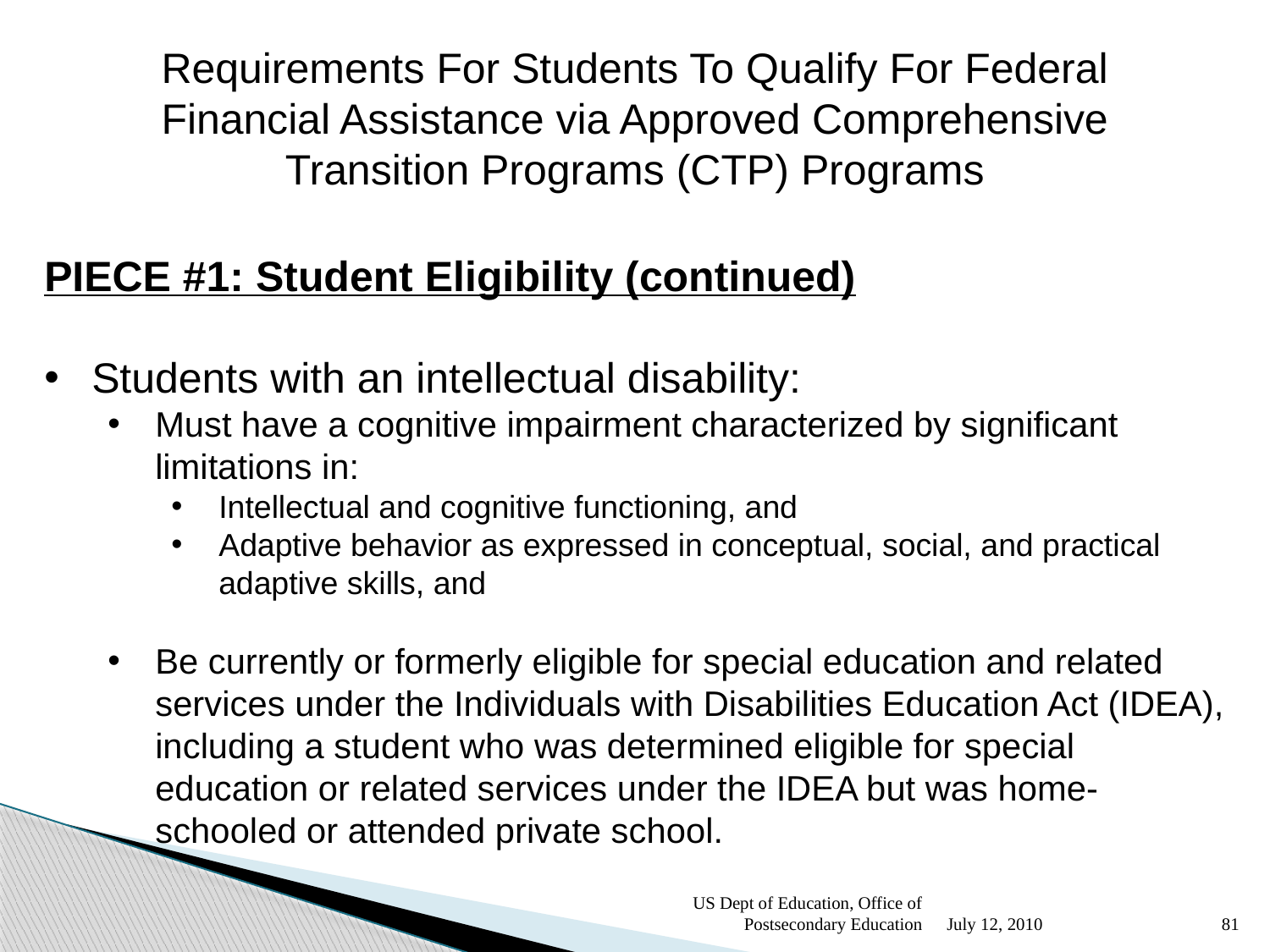

Requirements For Students To Qualify For Federal Financial Assistance via Approved Comprehensive Transition Programs (CTP) Programs
PIECE #1: Student Eligibility (continued)

Students with an intellectual disability:
Must have a cognitive impairment characterized by significant limitations in:
Intellectual and cognitive functioning, and
Adaptive behavior as expressed in conceptual, social, and practical adaptive skills, and

Be currently or formerly eligible for special education and related services under the Individuals with Disabilities Education Act (IDEA), including a student who was determined eligible for special education or related services under the IDEA but was home-schooled or attended private school.
US Dept of Education, Office of Postsecondary Education
July 12, 2010
81